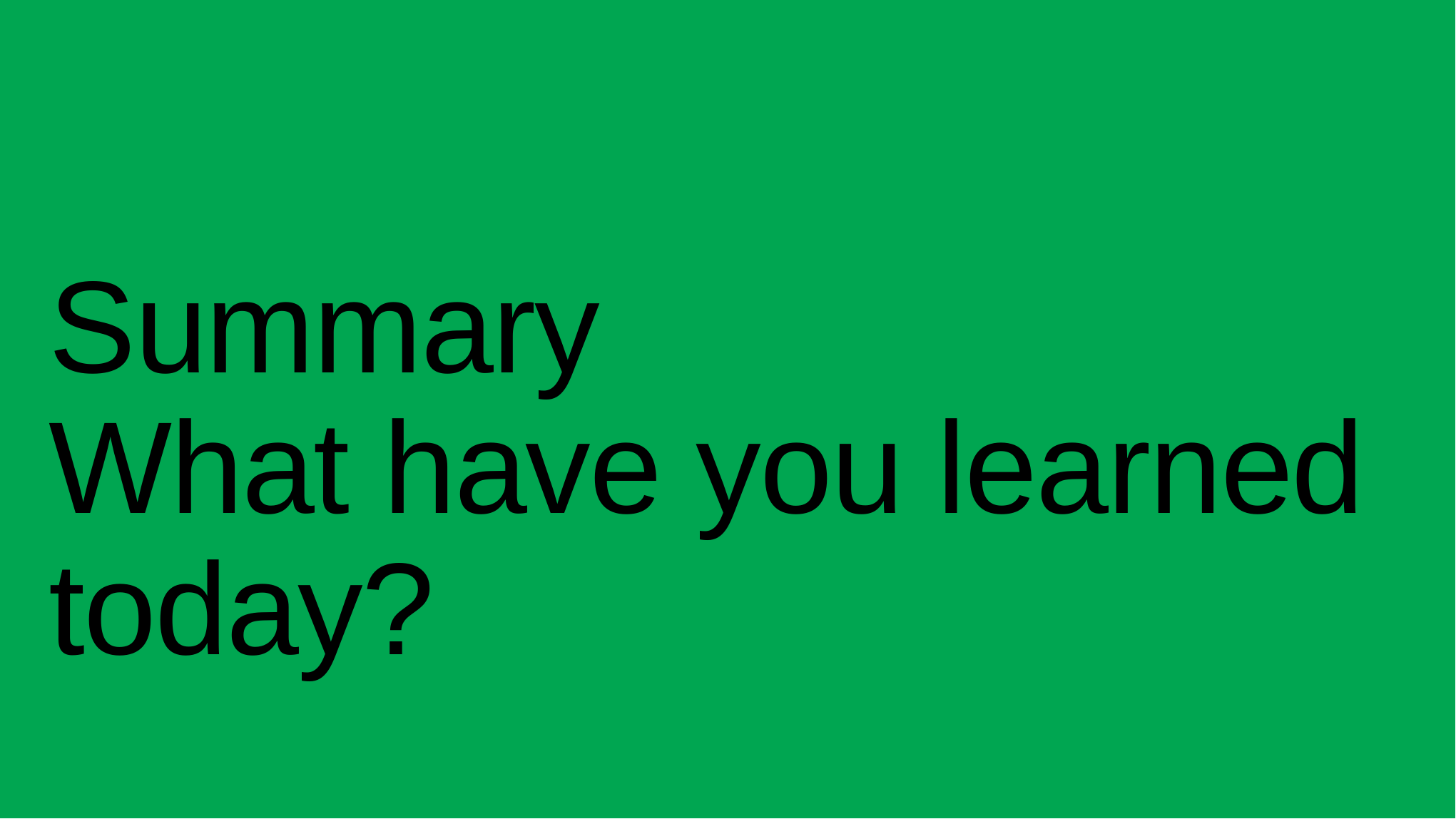

# Summary What have you learned today?